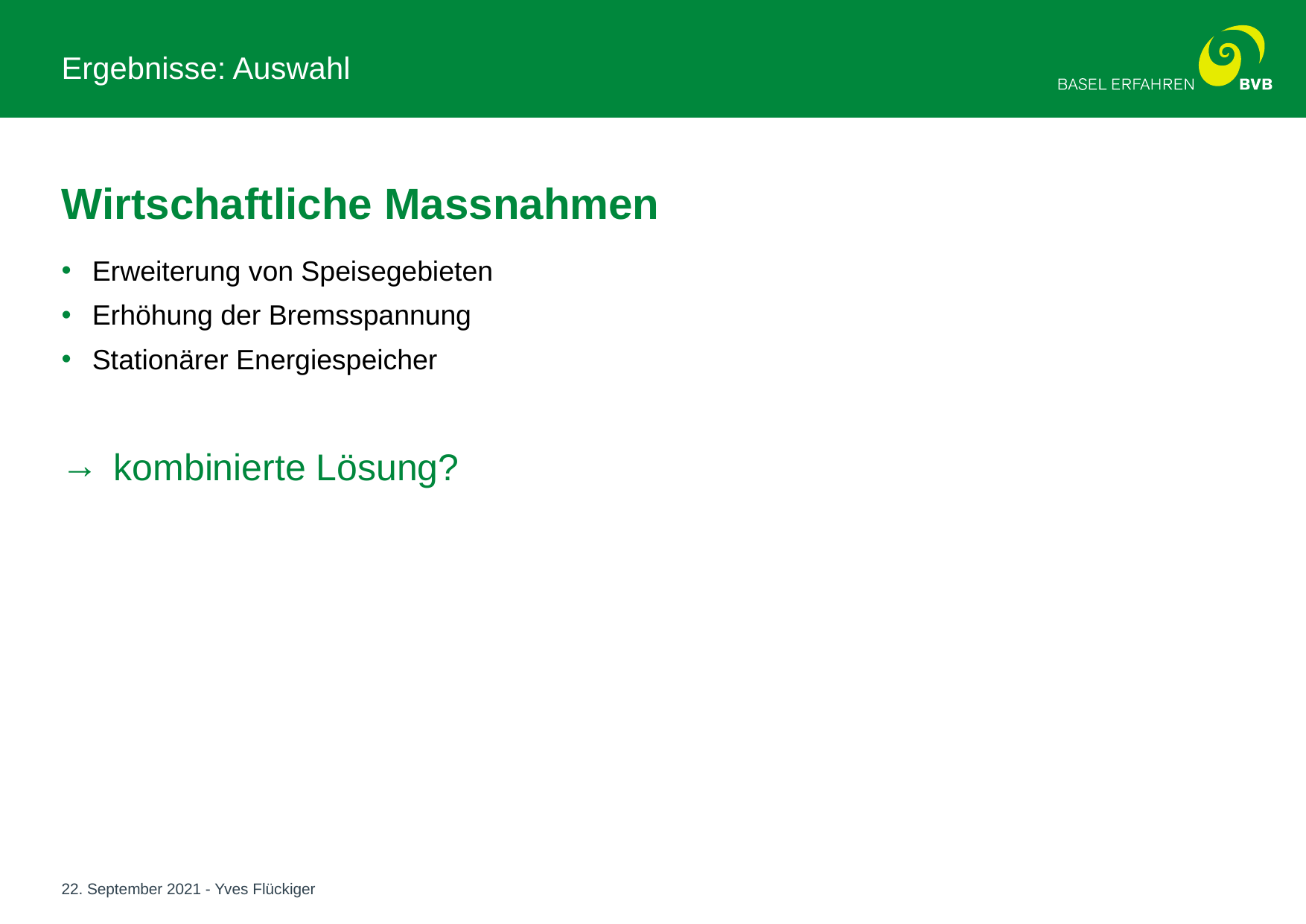

# Ergebnisse: Auswahl
Wirtschaftliche Massnahmen
Erweiterung von Speisegebieten
Erhöhung der Bremsspannung
Stationärer Energiespeicher

 kombinierte Lösung?
22. September 2021 - Yves Flückiger